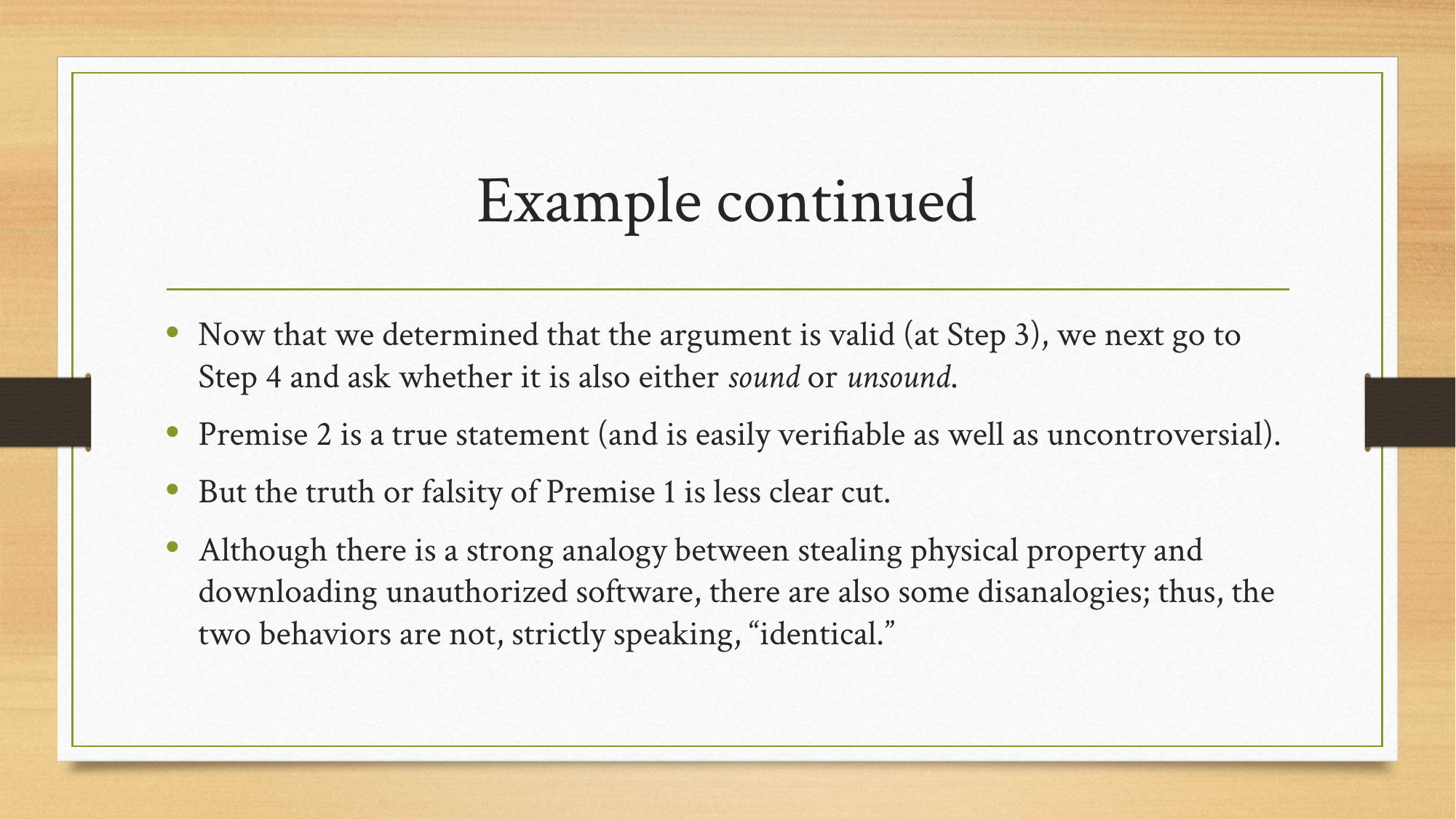

# Example continued
Now that we determined that the argument is valid (at Step 3), we next go to Step 4 and ask whether it is also either sound or unsound.
Premise 2 is a true statement (and is easily verifiable as well as uncontroversial).
But the truth or falsity of Premise 1 is less clear cut.
Although there is a strong analogy between stealing physical property and downloading unauthorized software, there are also some disanalogies; thus, the two behaviors are not, strictly speaking, “identical.”